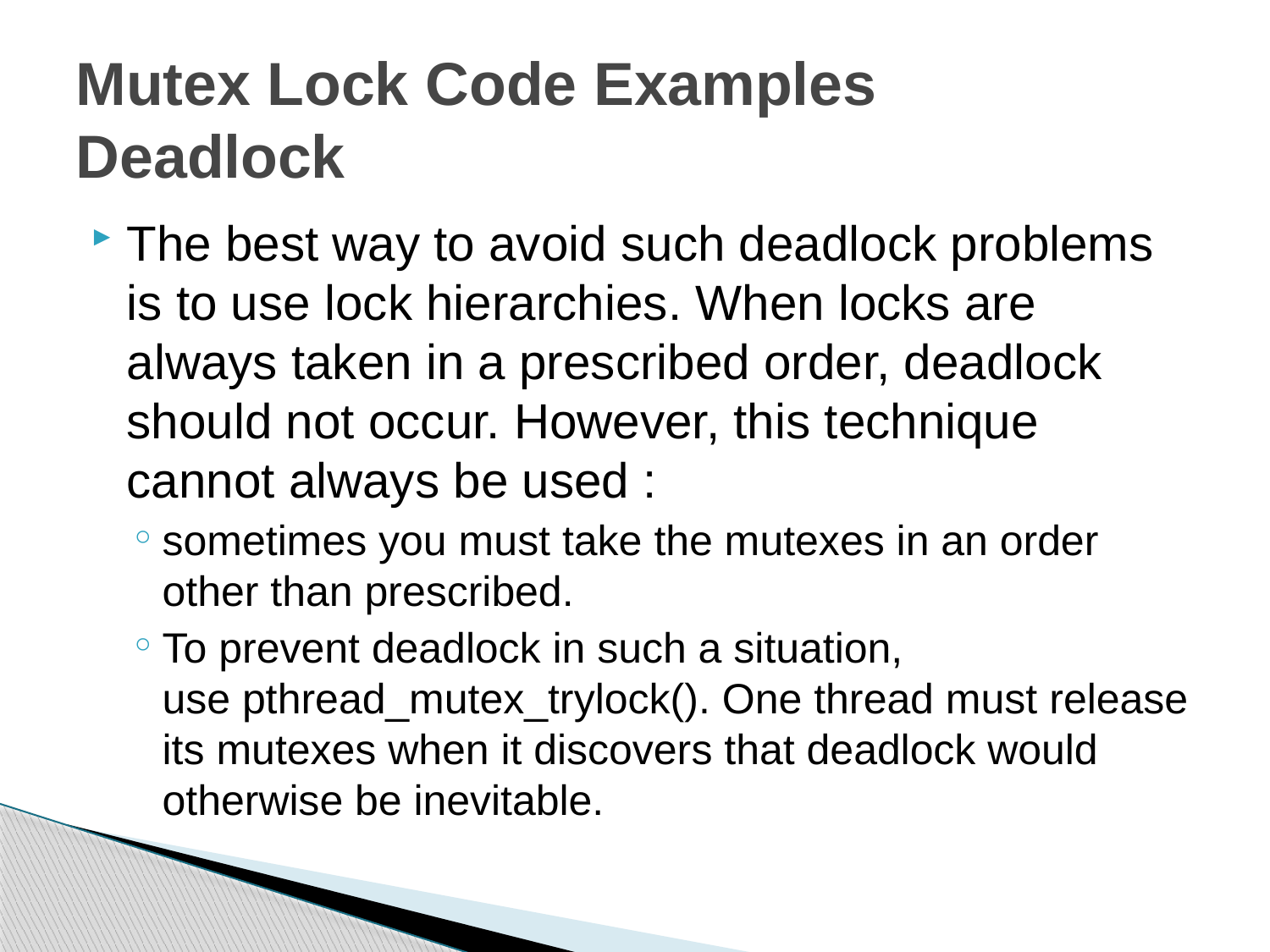

# Mutex Lock Code Examples Deadlock
The best way to avoid such deadlock problems is to use lock hierarchies. When locks are always taken in a prescribed order, deadlock should not occur. However, this technique cannot always be used :
sometimes you must take the mutexes in an order other than prescribed.
To prevent deadlock in such a situation, use pthread_mutex_trylock(). One thread must release its mutexes when it discovers that deadlock would otherwise be inevitable.